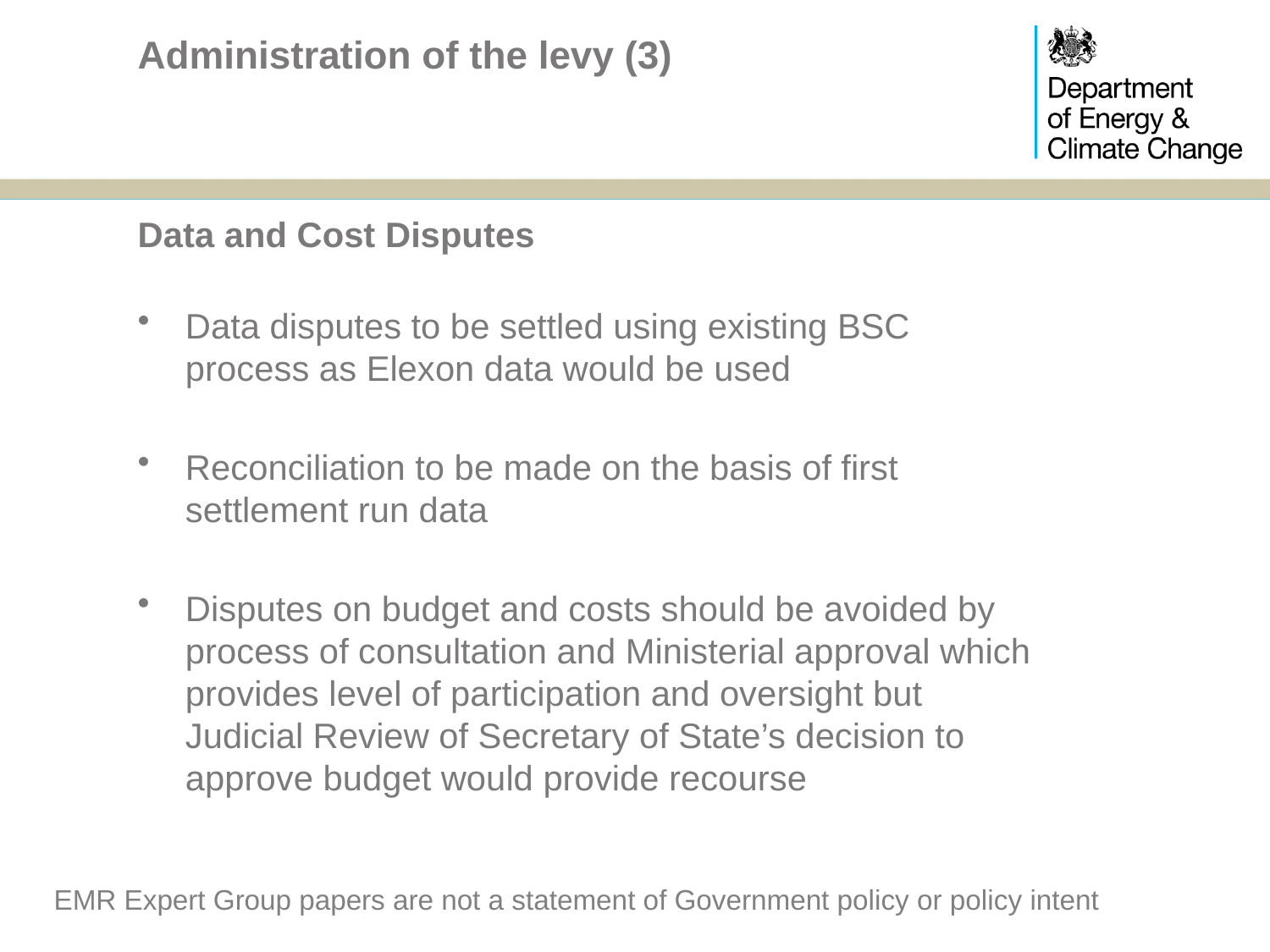

# Administration of the levy (3)
Data and Cost Disputes

Data disputes to be settled using existing BSC process as Elexon data would be used

Reconciliation to be made on the basis of first settlement run data

Disputes on budget and costs should be avoided by process of consultation and Ministerial approval which provides level of participation and oversight but Judicial Review of Secretary of State’s decision to approve budget would provide recourse

EMR Expert Group papers are not a statement of Government policy or policy intent